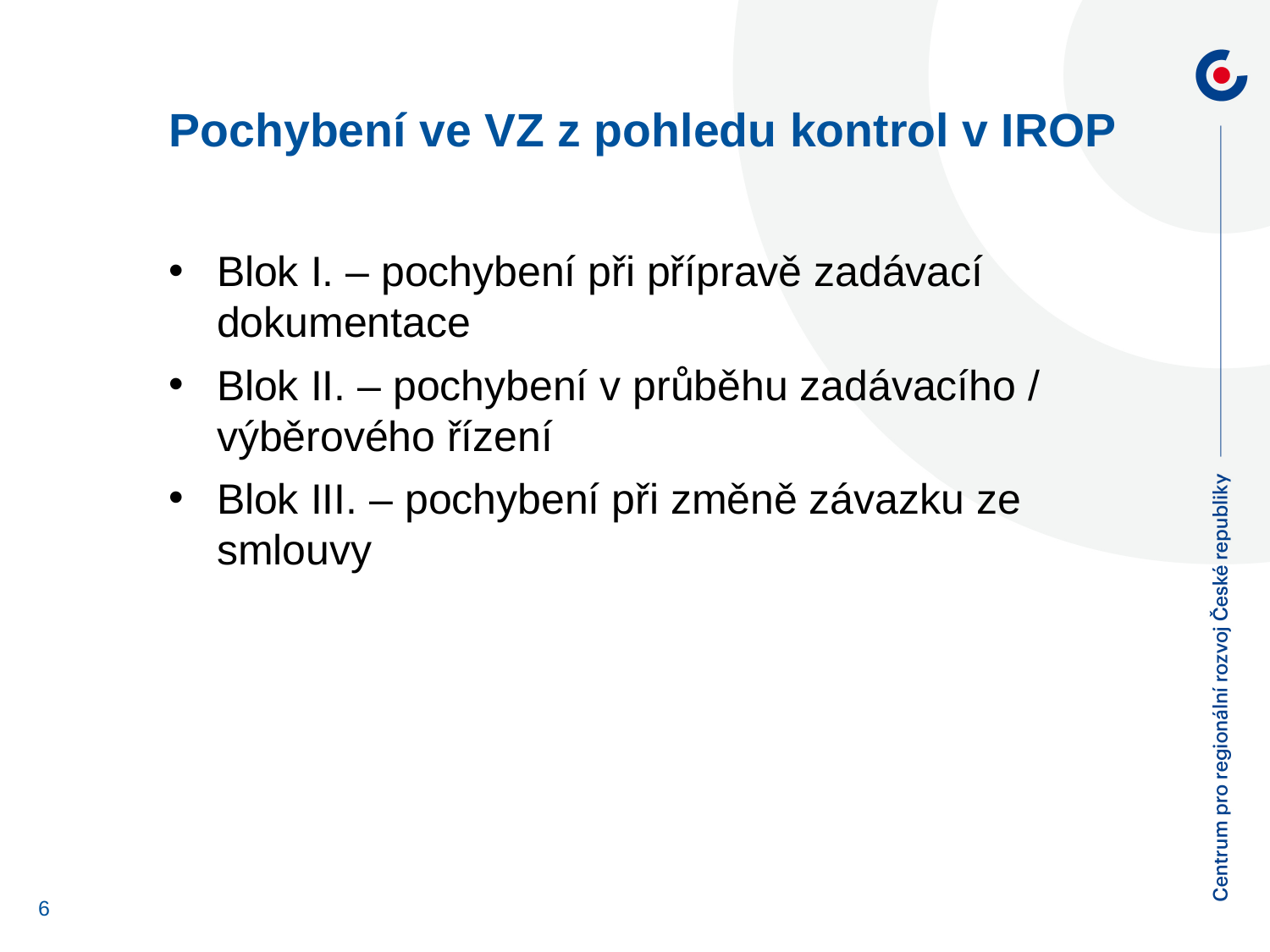

Pochybení ve VZ z pohledu kontrol v IROP
Blok I. – pochybení při přípravě zadávací dokumentace
Blok II. – pochybení v průběhu zadávacího / výběrového řízení
Blok III. – pochybení při změně závazku ze smlouvy
6